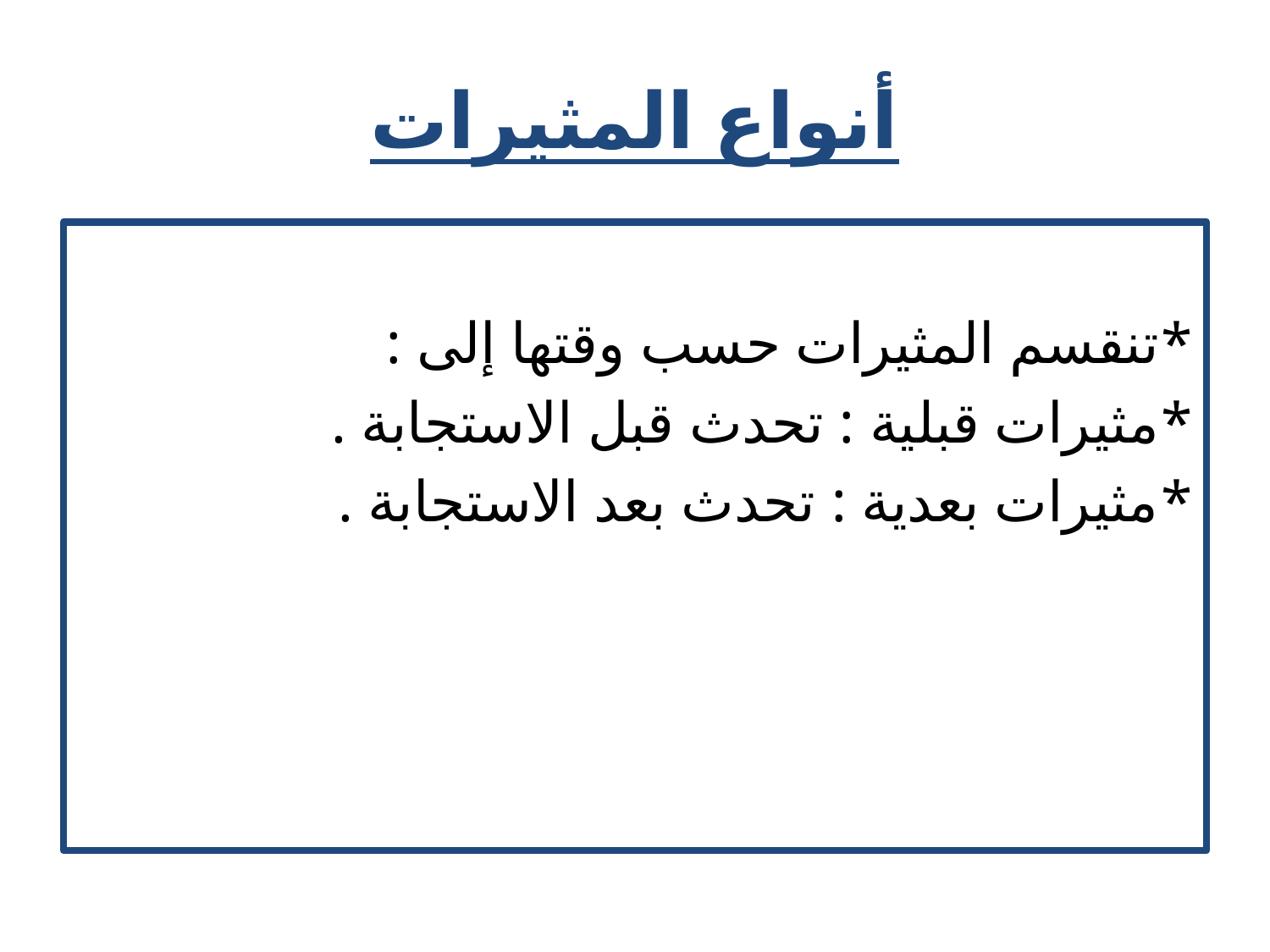

# أنواع المثيرات

*تنقسم المثيرات حسب وقتها إلى :
	*مثيرات قبلية : تحدث قبل الاستجابة .
	*مثيرات بعدية : تحدث بعد الاستجابة .